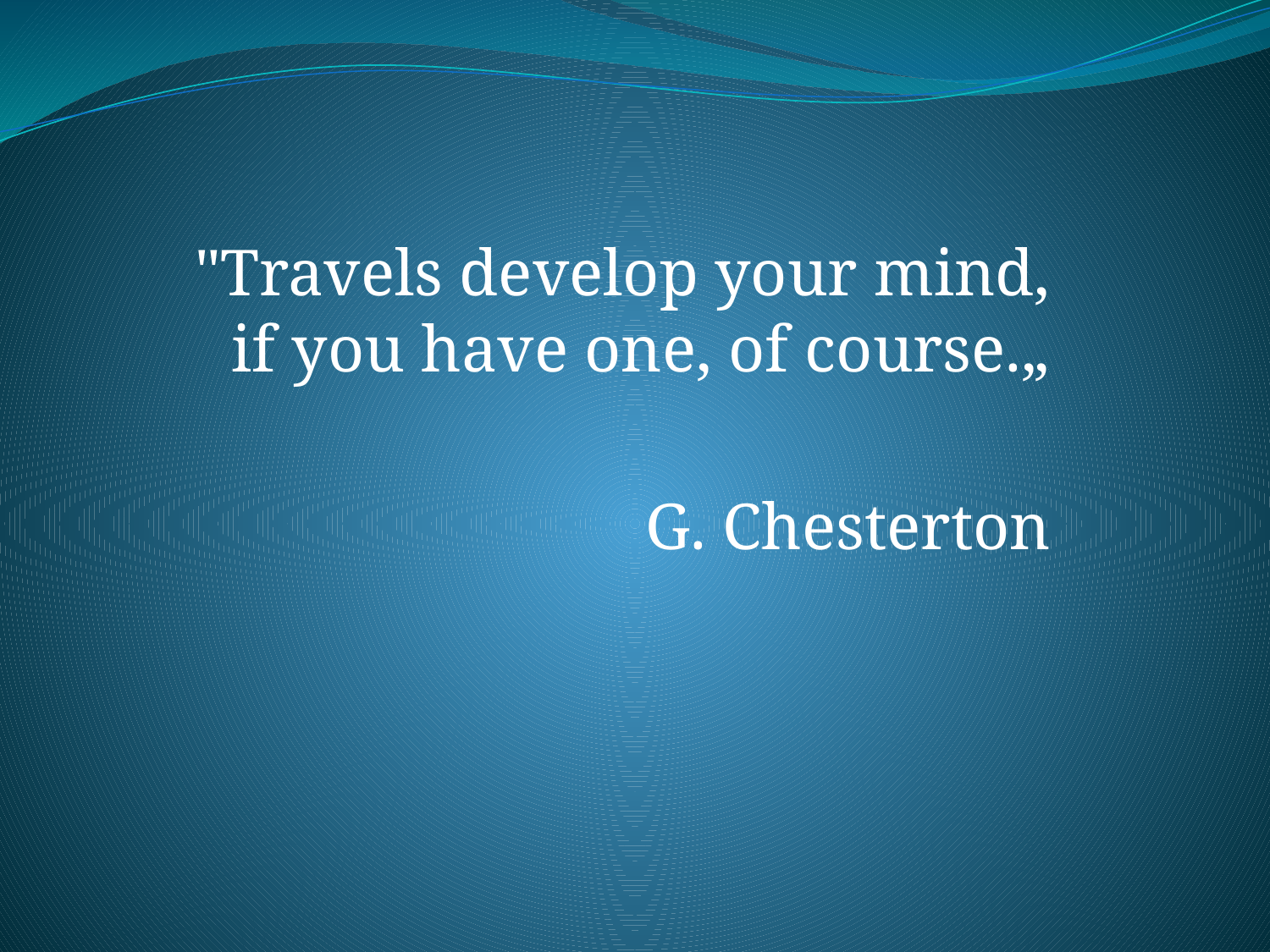

"Travels develop your mind, if you have one, of course.„

 G. Chesterton